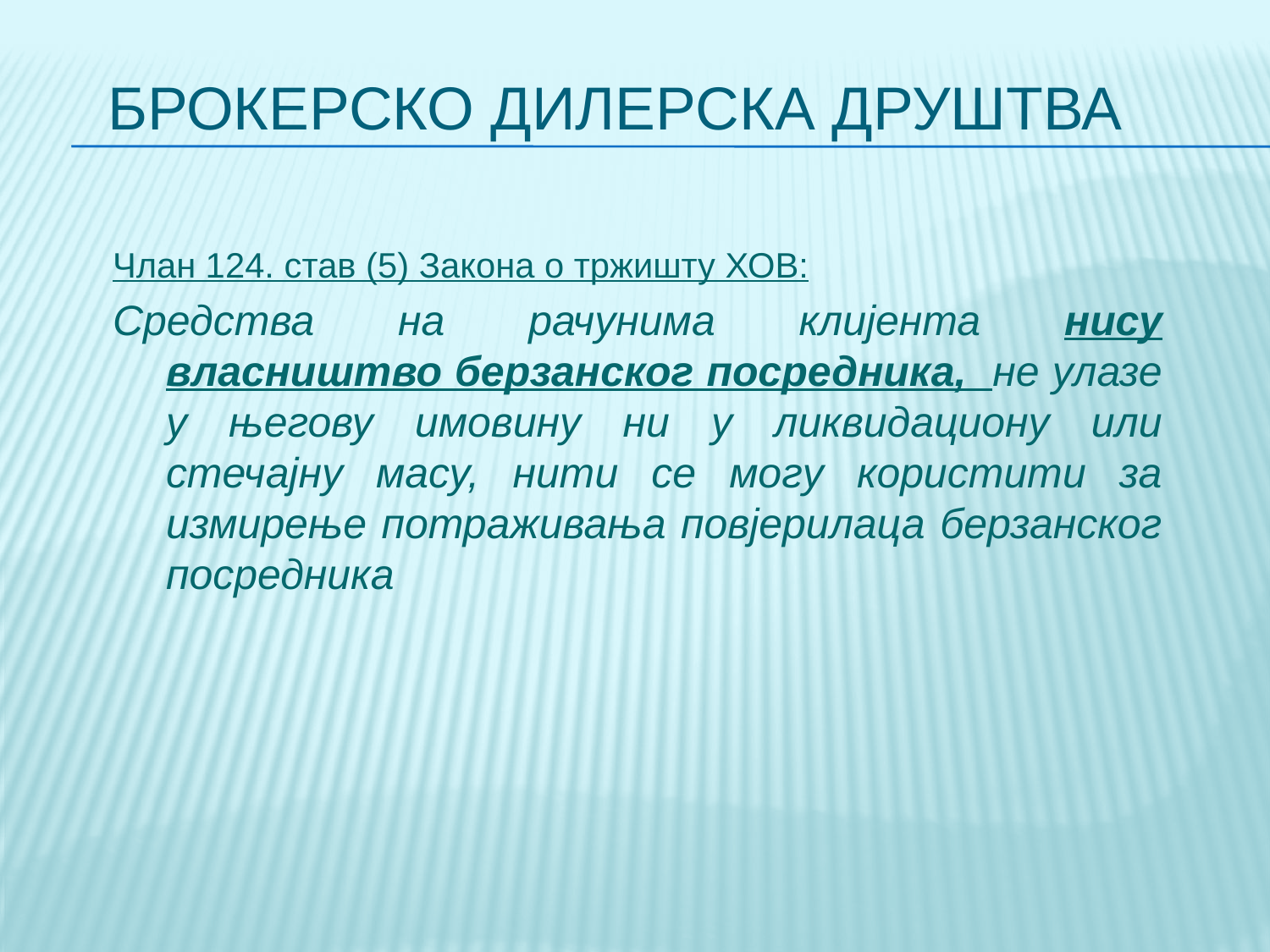

# Брокерско дилерска друштва
Члан 124. став (5) Закона о тржишту ХОВ:
Средства на рачунима клијента нису власништво берзанског посредника,  не улазе у његову имовину ни у ликвидациону или стечајну масу, нити се могу користити за измирење потраживања повјерилаца берзанског посредника